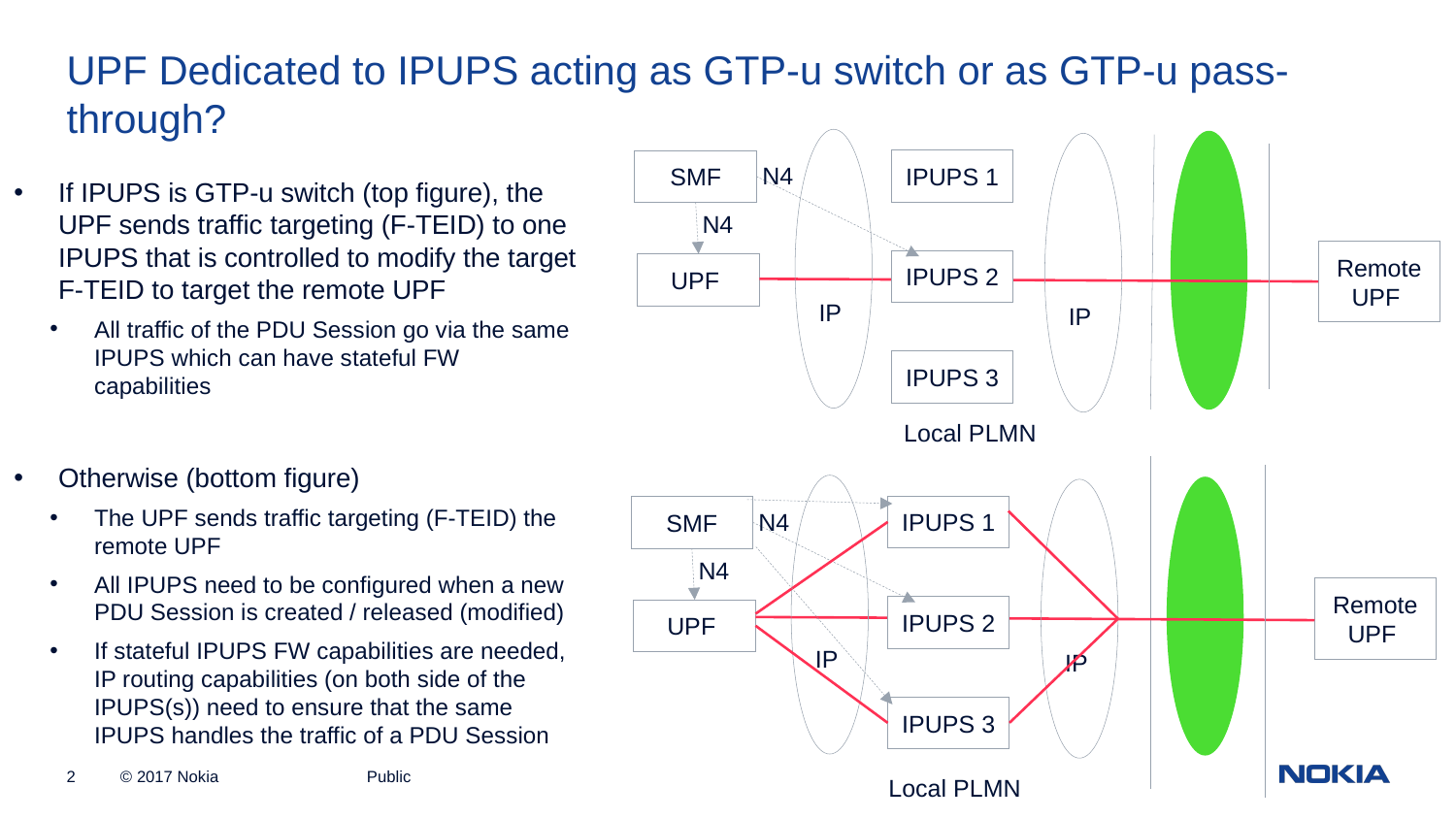

UPF Dedicated to IPUPS acting as GTP-u switch or as GTP-u pass-through?

IP

IP
N4
IPUPS 1
SMF
If IPUPS is GTP-u switch (top figure), the UPF sends traffic targeting (F-TEID) to one IPUPS that is controlled to modify the target F-TEID to target the remote UPF
All traffic of the PDU Session go via the same IPUPS which can have stateful FW capabilities

Otherwise (bottom figure)
The UPF sends traffic targeting (F-TEID) the remote UPF
All IPUPS need to be configured when a new PDU Session is created / released (modified)
If stateful IPUPS FW capabilities are needed, IP routing capabilities (on both side of the IPUPS(s)) need to ensure that the same IPUPS handles the traffic of a PDU Session
N4
Remote UPF
IPUPS 2
UPF
IPUPS 3
Local PLMN

IP

IP
N4
IPUPS 1
SMF
N4
Remote UPF
IPUPS 2
UPF
IPUPS 3
Local PLMN
Public